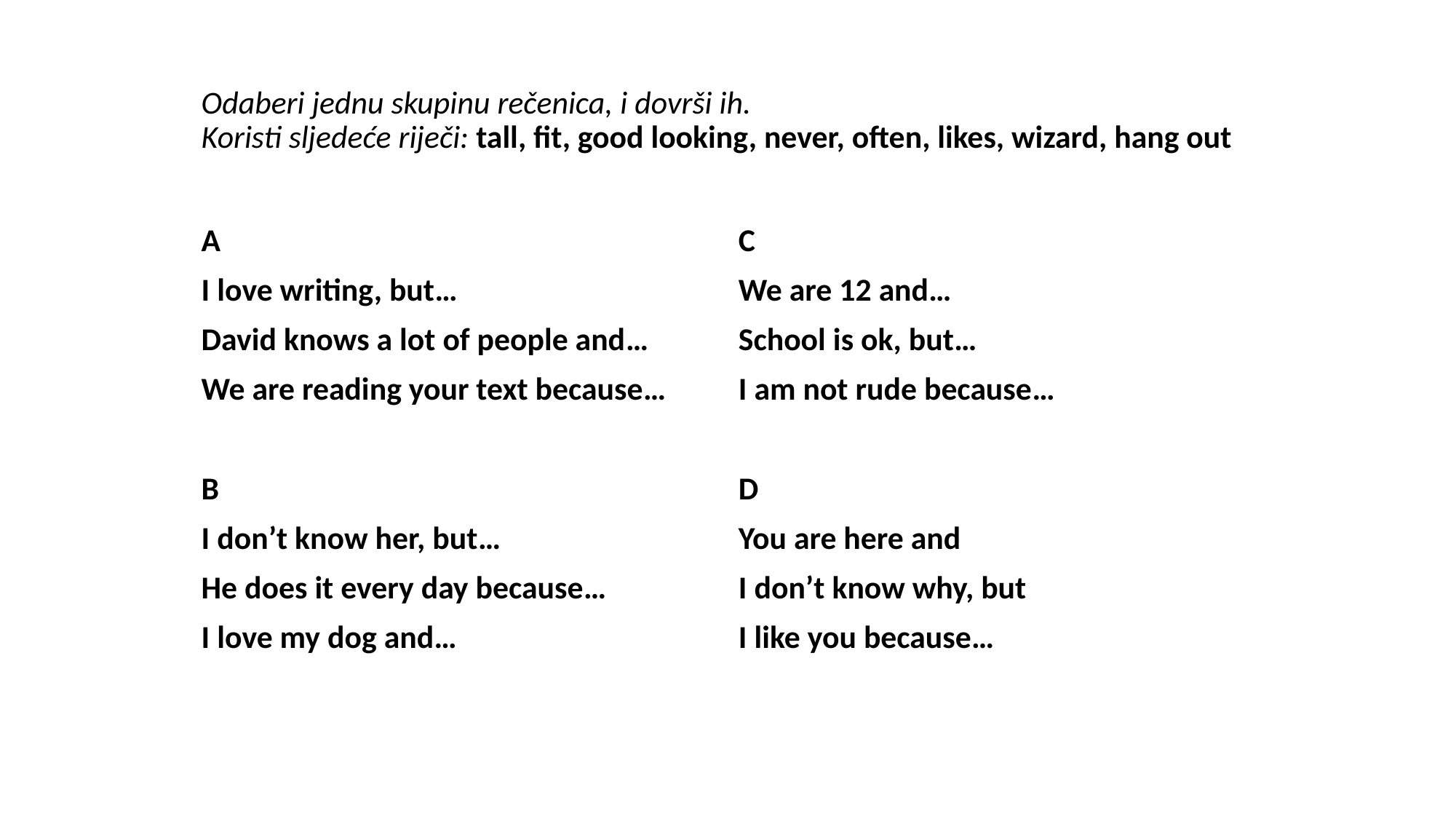

Odaberi jednu skupinu rečenica, i dovrši ih.
Koristi sljedeće riječi: tall, fit, good looking, never, often, likes, wizard, hang out

A
I love writing, but…
David knows a lot of people and…
We are reading your text because…

B
I don’t know her, but…
He does it every day because…
I love my dog and…

C
We are 12 and…
School is ok, but…
I am not rude because…

D
You are here and
I don’t know why, but
I like you because…